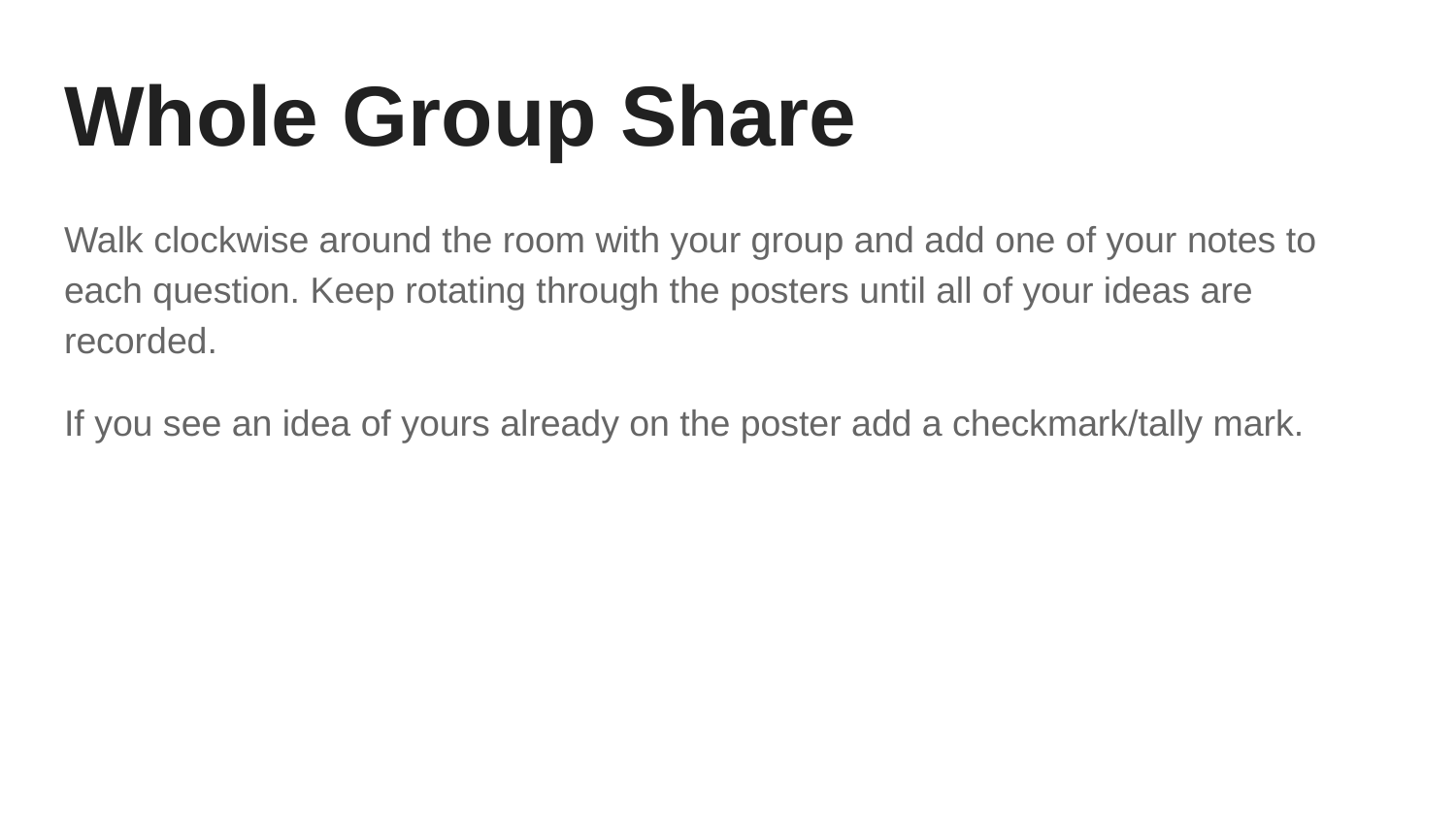

# Whole Group Share
Walk clockwise around the room with your group and add one of your notes to each question. Keep rotating through the posters until all of your ideas are recorded.
If you see an idea of yours already on the poster add a checkmark/tally mark.